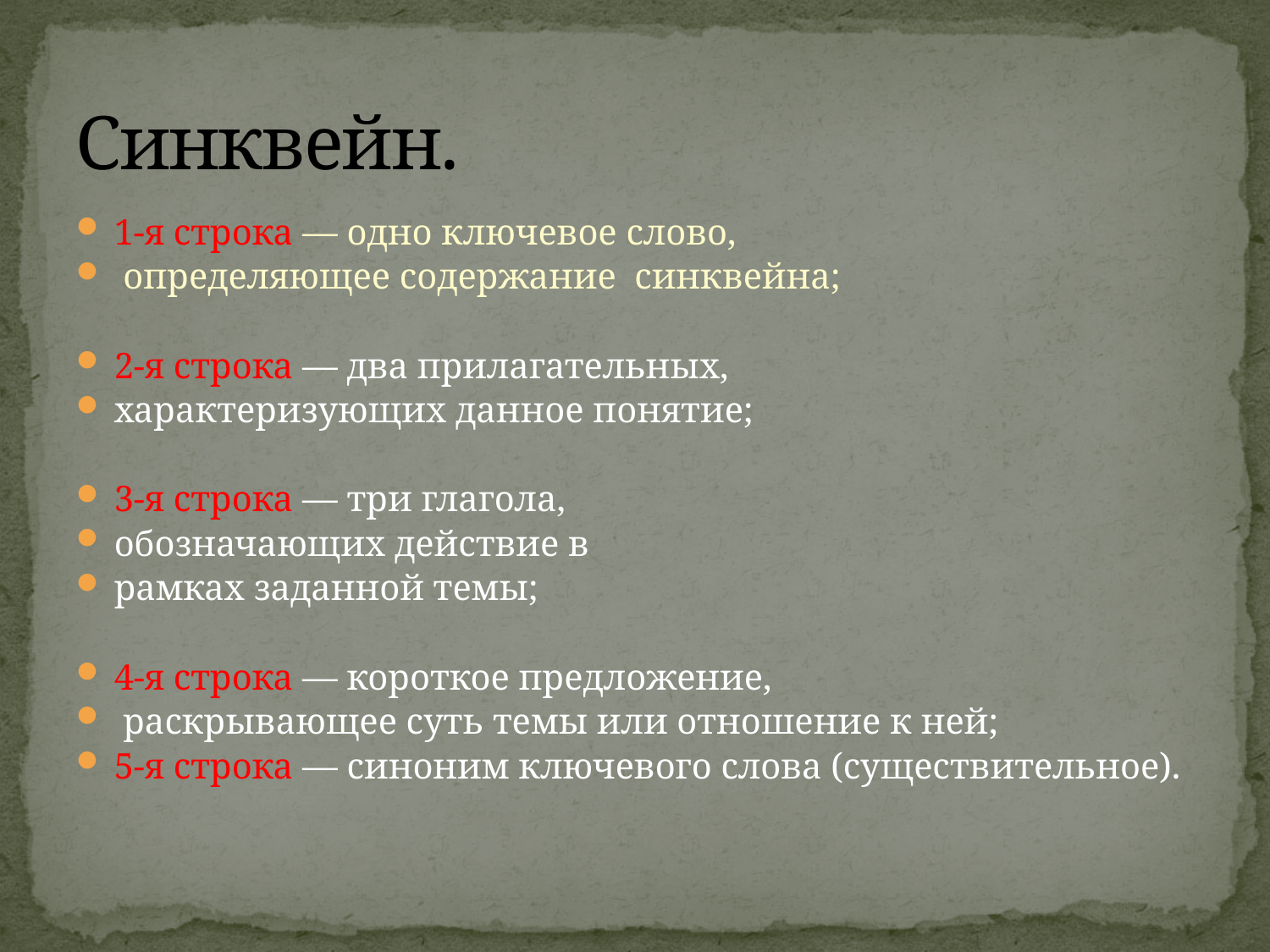

# Синквейн.
1-я строка — одно ключевое слово,
 определяющее содержание  синквейна;

2-я строка — два прилагательных,
характеризующих данное понятие;

3-я строка — три глагола,
обозначающих действие в
рамках заданной темы;

4-я строка — короткое предложение,
 раскрывающее суть темы или отношение к ней;
5-я строка — синоним ключевого слова (существительное).